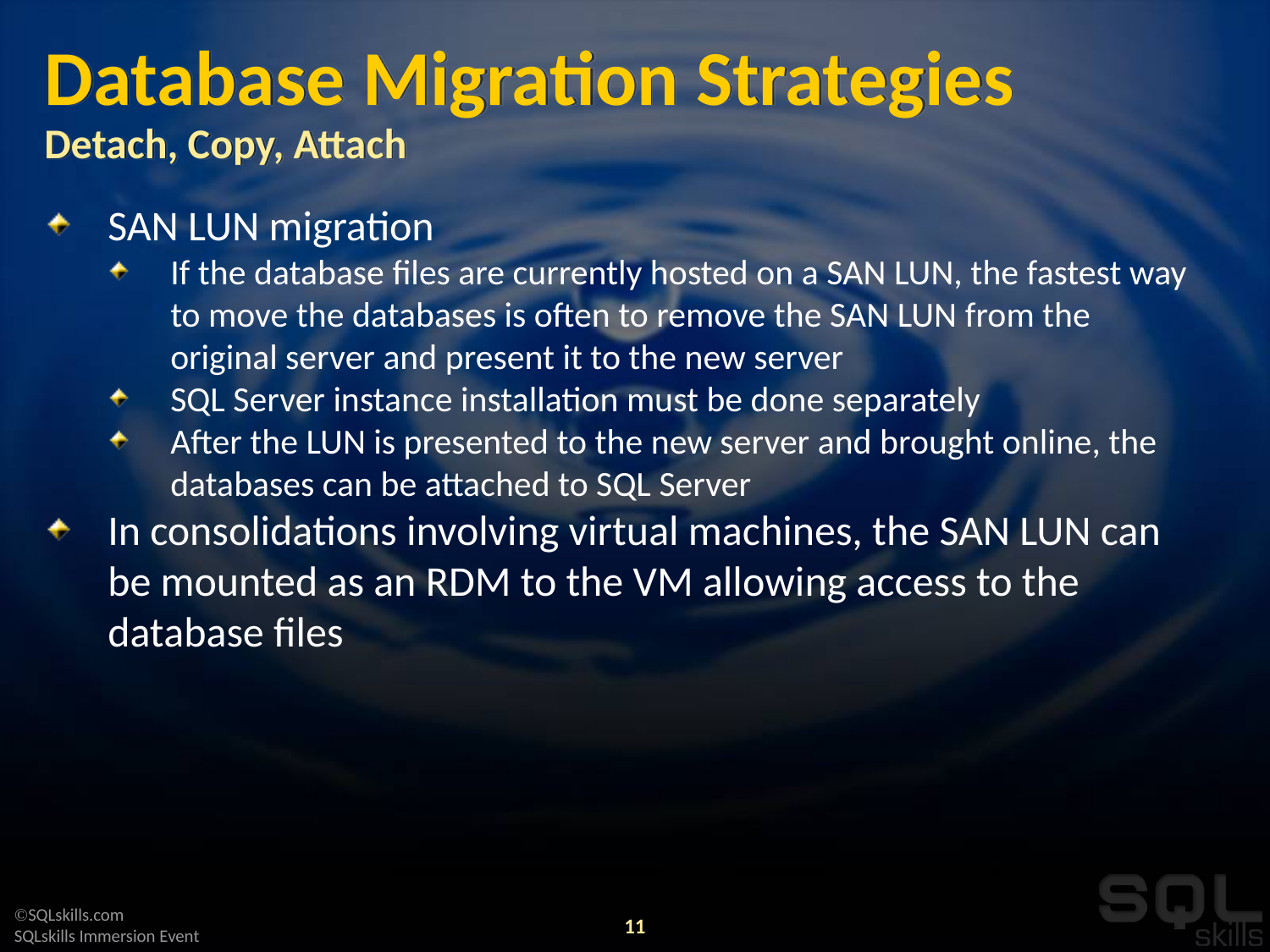

# Database Migration Strategies Detach, Copy, Attach
SAN LUN migration
If the database files are currently hosted on a SAN LUN, the fastest way to move the databases is often to remove the SAN LUN from the original server and present it to the new server
SQL Server instance installation must be done separately
After the LUN is presented to the new server and brought online, the databases can be attached to SQL Server
In consolidations involving virtual machines, the SAN LUN can be mounted as an RDM to the VM allowing access to the database files
11